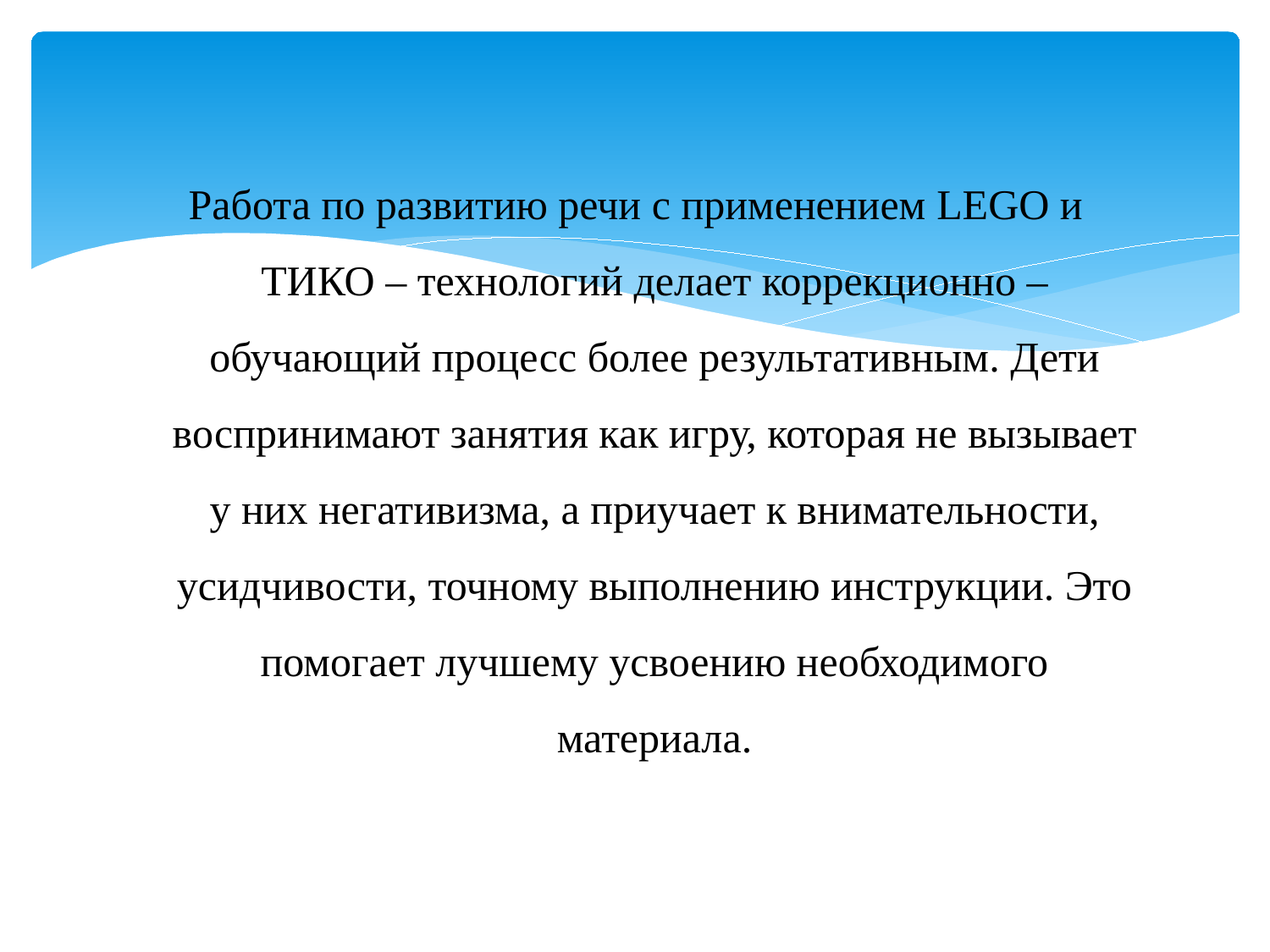

Работа по развитию речи с применением LEGO и ТИКО – технологий делает коррекционно – обучающий процесс более результативным. Дети воспринимают занятия как игру, которая не вызывает у них негативизма, а приучает к внимательности, усидчивости, точному выполнению инструкции. Это помогает лучшему усвоению необходимого материала.